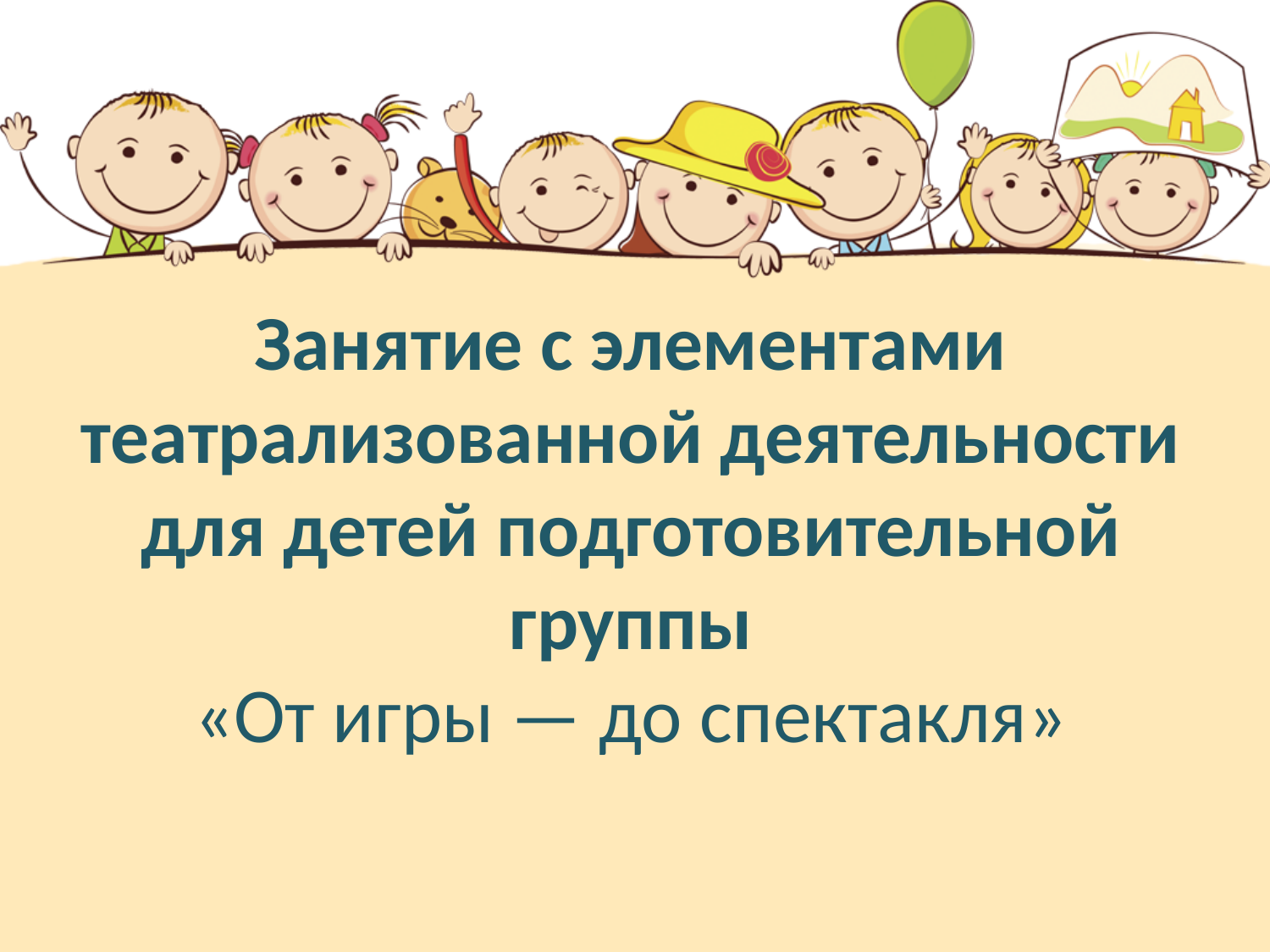

# Занятие с элементами театрализованной деятельности для детей подготовительной группы «От игры — до спектакля»